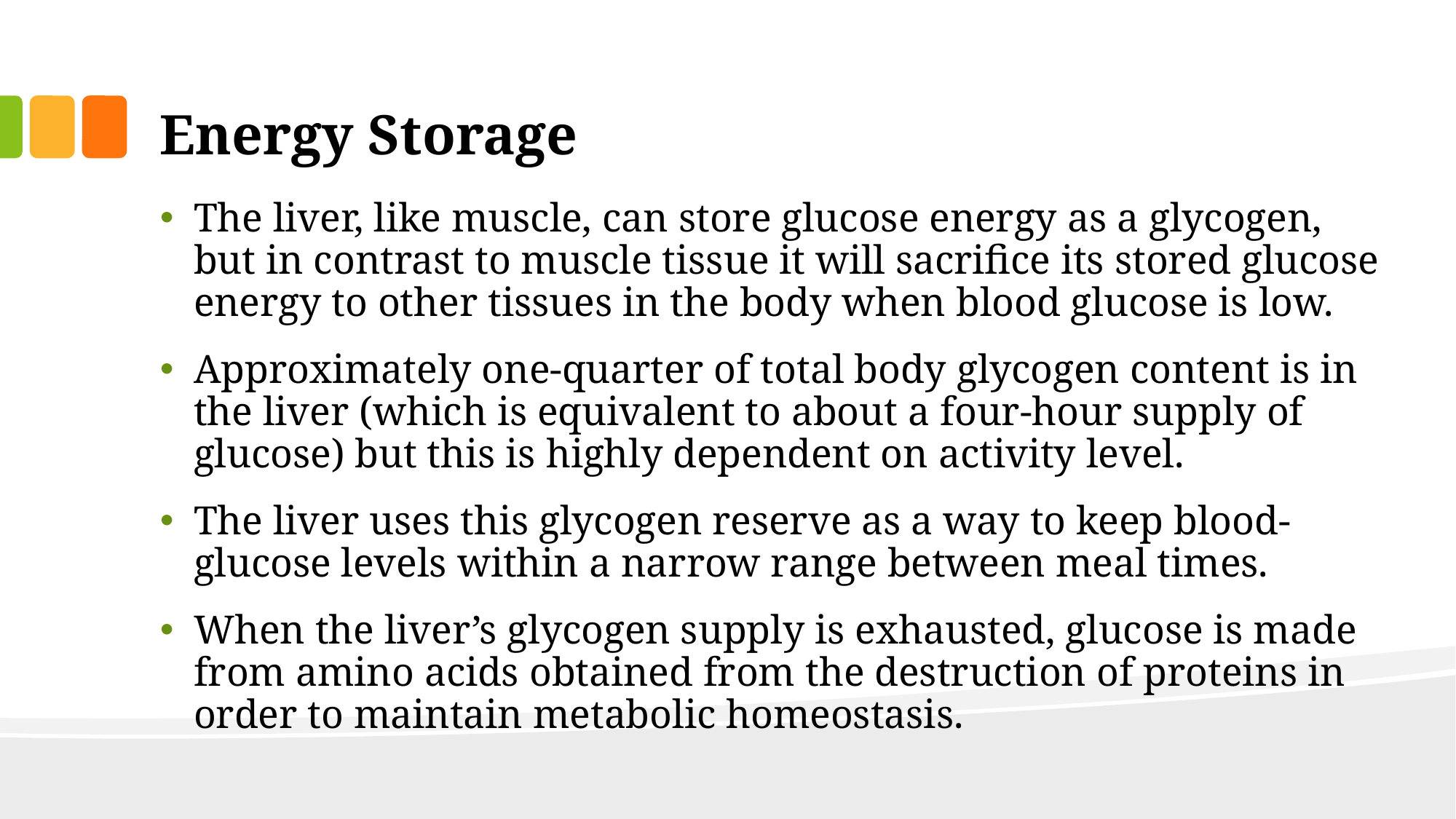

# Energy Storage
The liver, like muscle, can store glucose energy as a glycogen, but in contrast to muscle tissue it will sacrifice its stored glucose energy to other tissues in the body when blood glucose is low.
Approximately one-quarter of total body glycogen content is in the liver (which is equivalent to about a four-hour supply of glucose) but this is highly dependent on activity level.
The liver uses this glycogen reserve as a way to keep blood-glucose levels within a narrow range between meal times.
When the liver’s glycogen supply is exhausted, glucose is made from amino acids obtained from the destruction of proteins in order to maintain metabolic homeostasis.